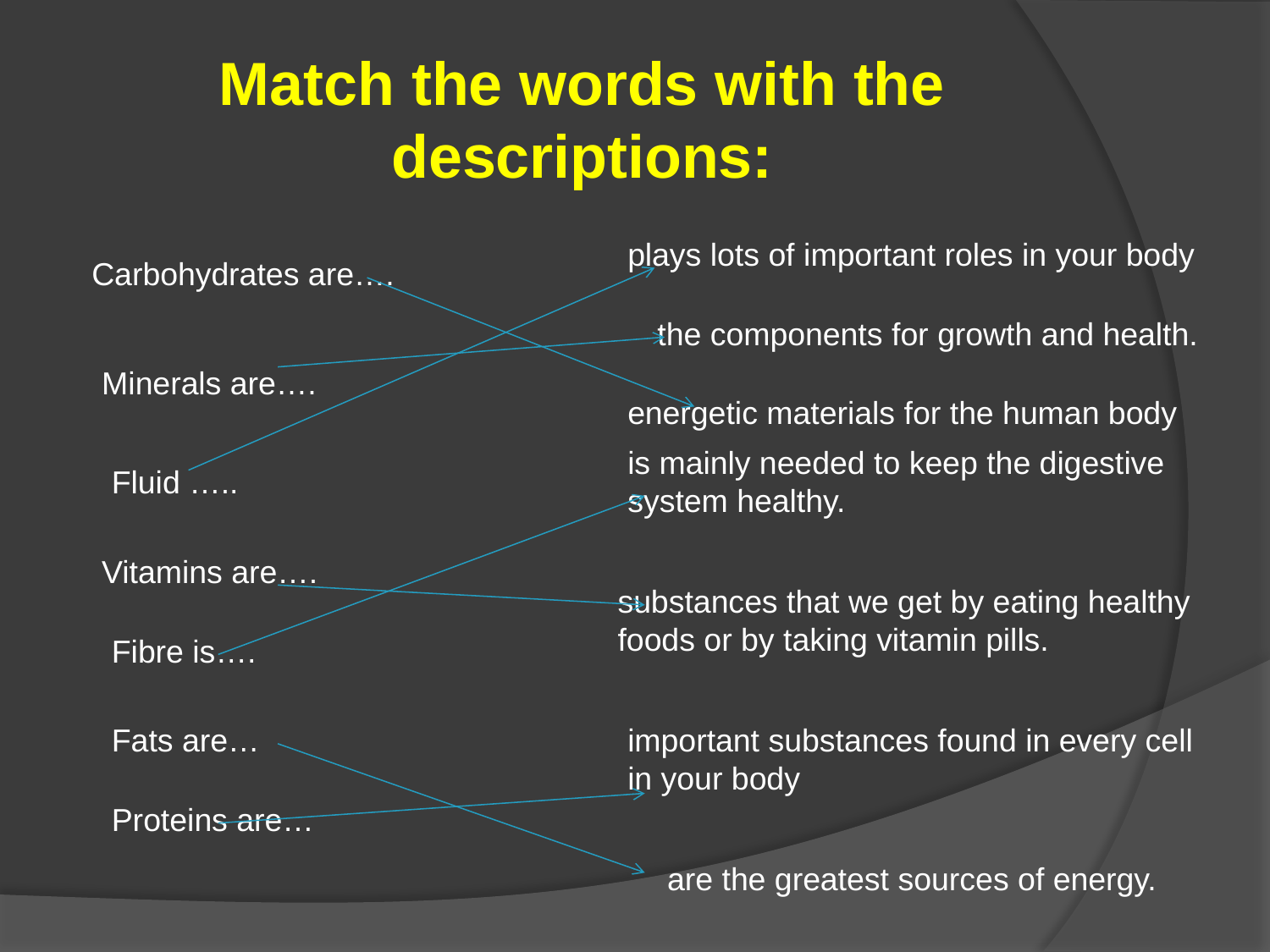

# Match the words with the descriptions:
plays lots of important roles in your body
Carbohydrates are….
the components for growth and health.
Minerals are….
energetic materials for the human body

is mainly needed to keep the digestive system healthy.
Fluid …..
Vitamins are….
substances that we get by eating healthy foods or by taking vitamin pills.
Fibre is….

Fats are…
important substances found in every cell in your body
Proteins are…
are the greatest sources of energy.